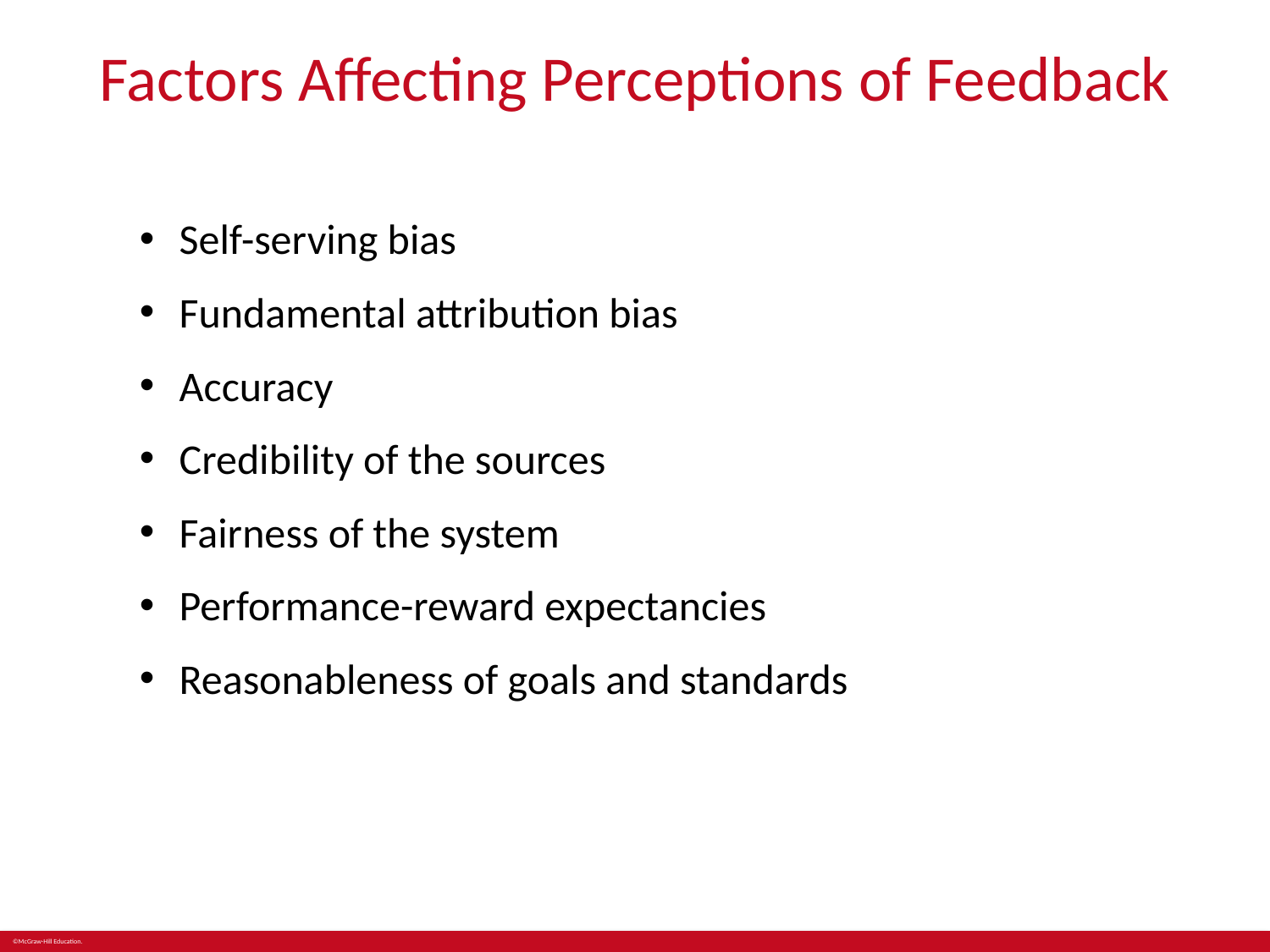

# Factors Affecting Perceptions of Feedback
Self-serving bias
Fundamental attribution bias
Accuracy
Credibility of the sources
Fairness of the system
Performance-reward expectancies
Reasonableness of goals and standards